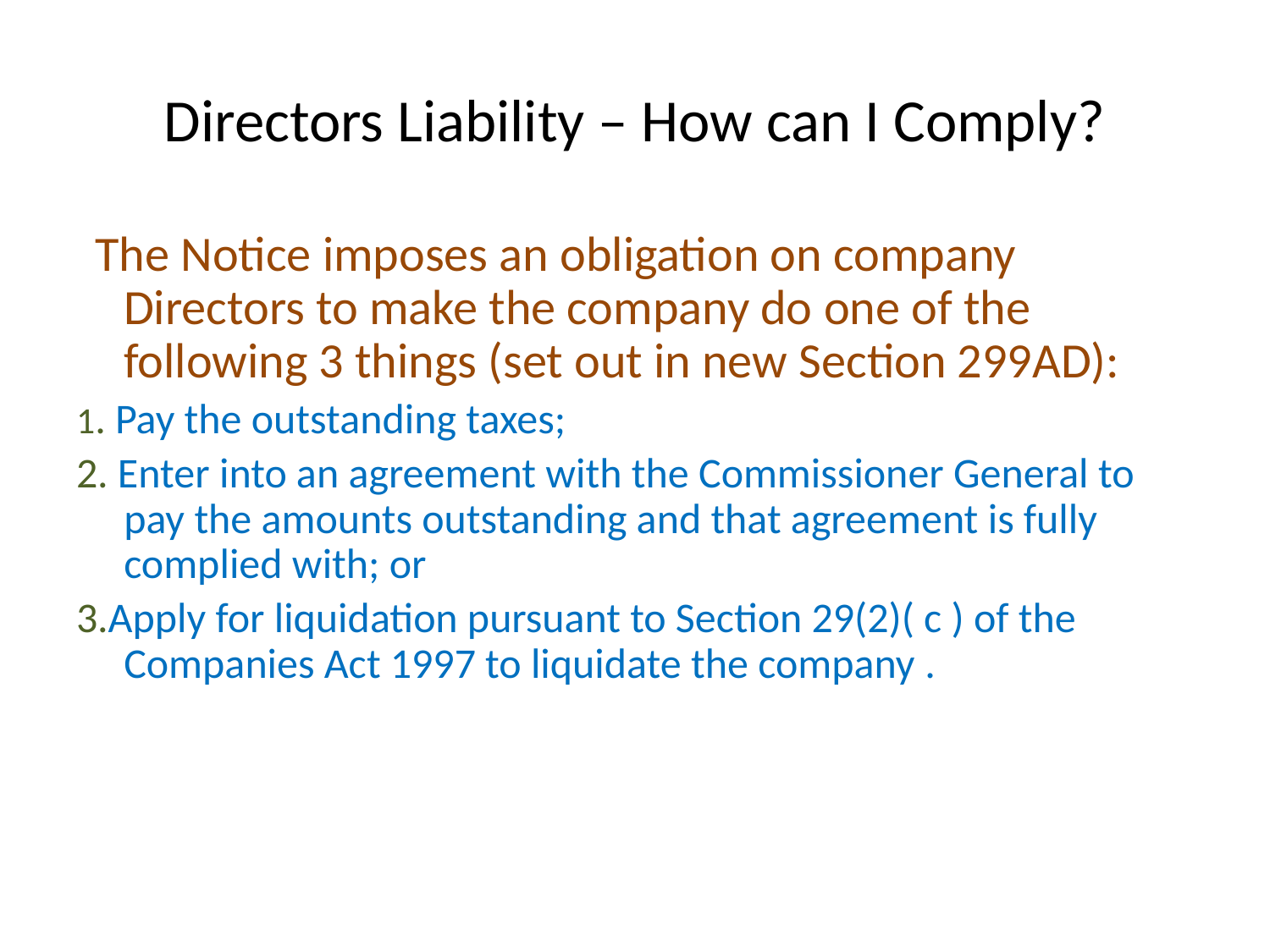

# Directors Liability – How can I Comply?
  The Notice imposes an obligation on company Directors to make the company do one of the following 3 things (set out in new Section 299AD):
1. Pay the outstanding taxes;
2. Enter into an agreement with the Commissioner General to pay the amounts outstanding and that agreement is fully complied with; or
3.Apply for liquidation pursuant to Section 29(2)( c ) of the Companies Act 1997 to liquidate the company .